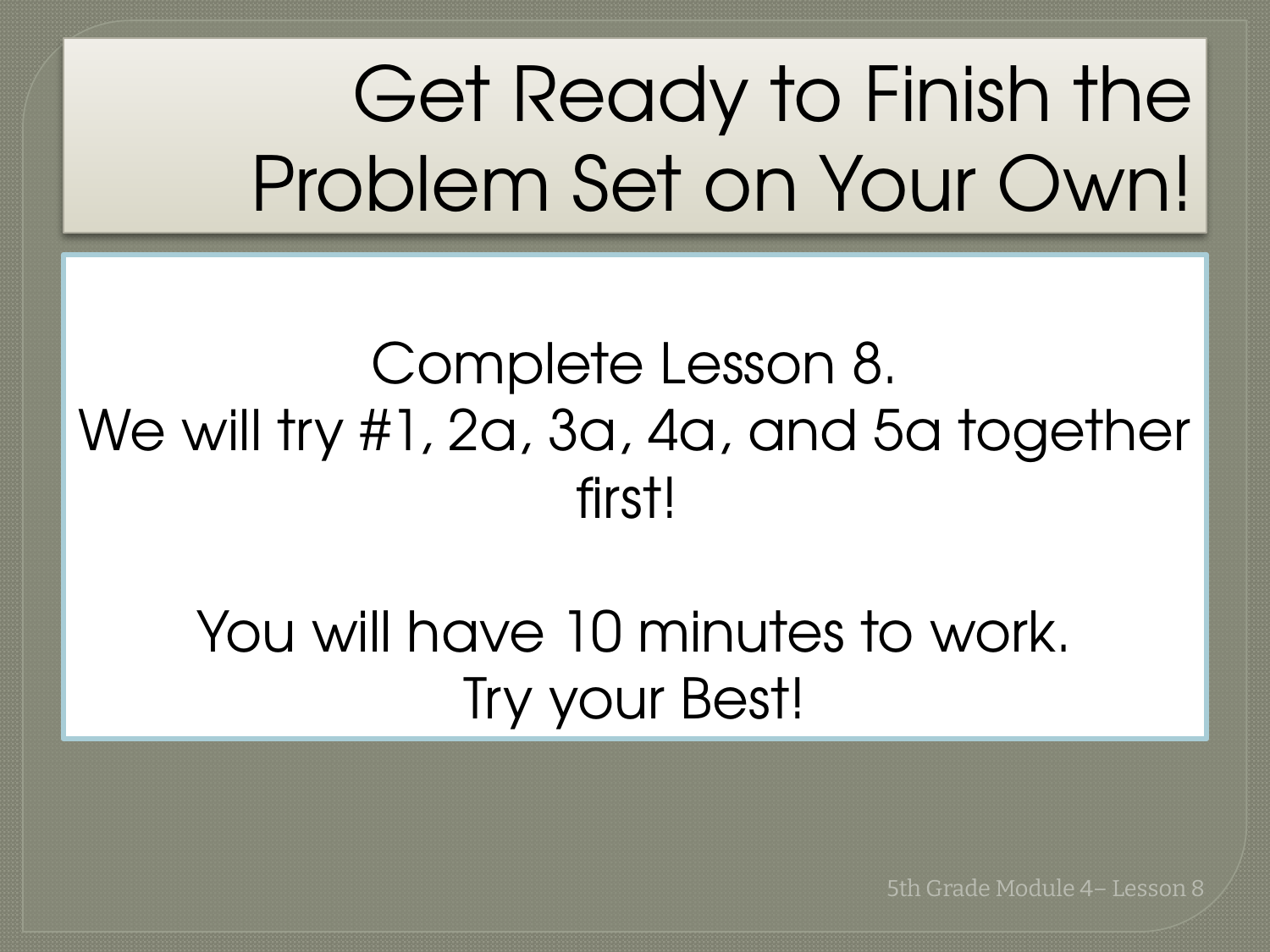

# Get Ready to Finish the Problem Set on Your Own!

Complete Lesson 8.
We will try #1, 2a, 3a, 4a, and 5a together first!

You will have 10 minutes to work.
Try your Best!

5th Grade Module 4– Lesson 8